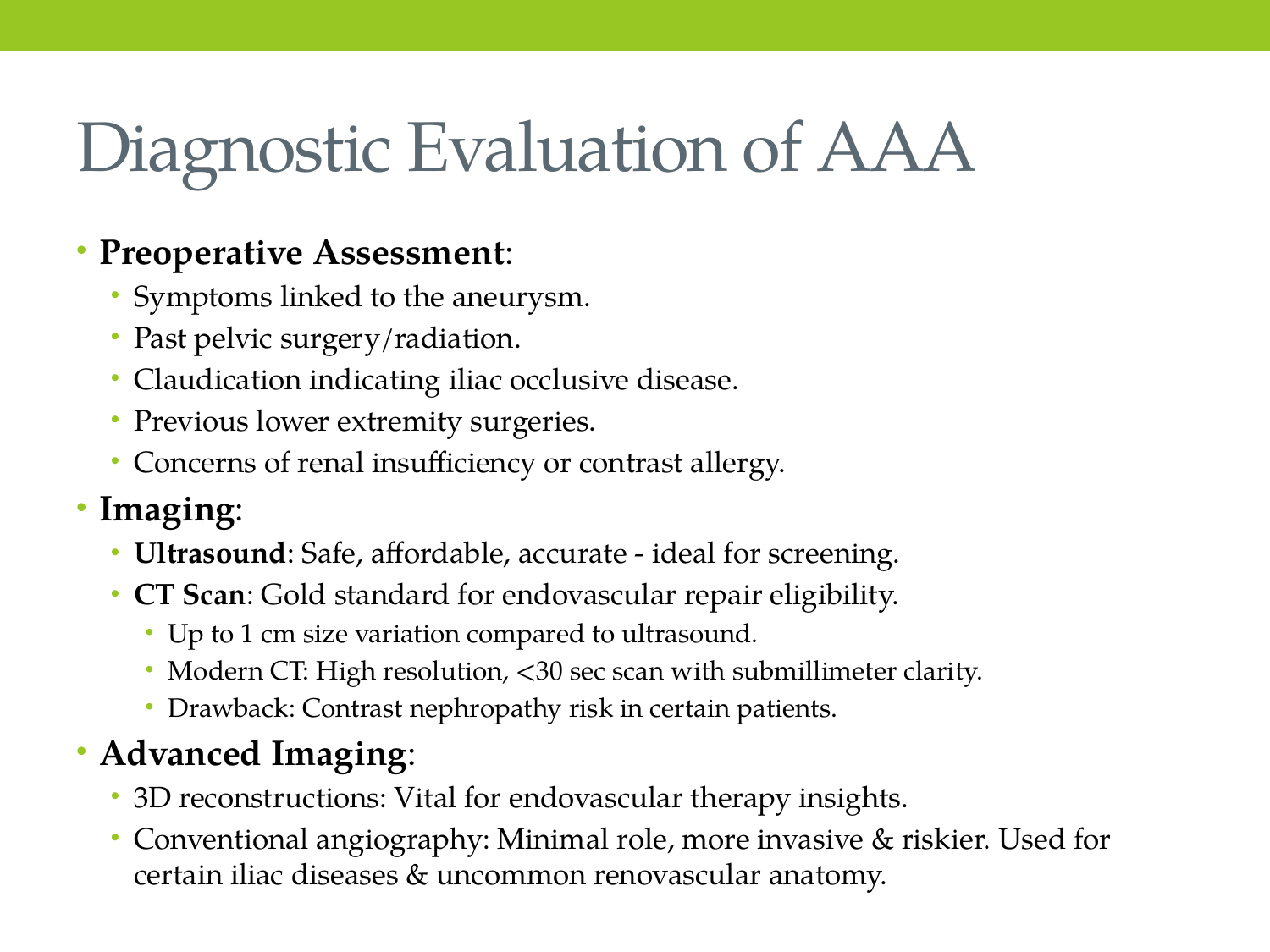

# Diagnostic Evaluation of AAA
Preoperative Assessment:
Symptoms linked to the aneurysm.
Past pelvic surgery/radiation.
Claudication indicating iliac occlusive disease.
Previous lower extremity surgeries.
Concerns of renal insufficiency or contrast allergy.
Imaging:
Ultrasound: Safe, affordable, accurate - ideal for screening.
CT Scan: Gold standard for endovascular repair eligibility.
Up to 1 cm size variation compared to ultrasound.
Modern CT: High resolution, <30 sec scan with submillimeter clarity.
Drawback: Contrast nephropathy risk in certain patients.
Advanced Imaging:
3D reconstructions: Vital for endovascular therapy insights.
Conventional angiography: Minimal role, more invasive & riskier. Used for certain iliac diseases & uncommon renovascular anatomy.